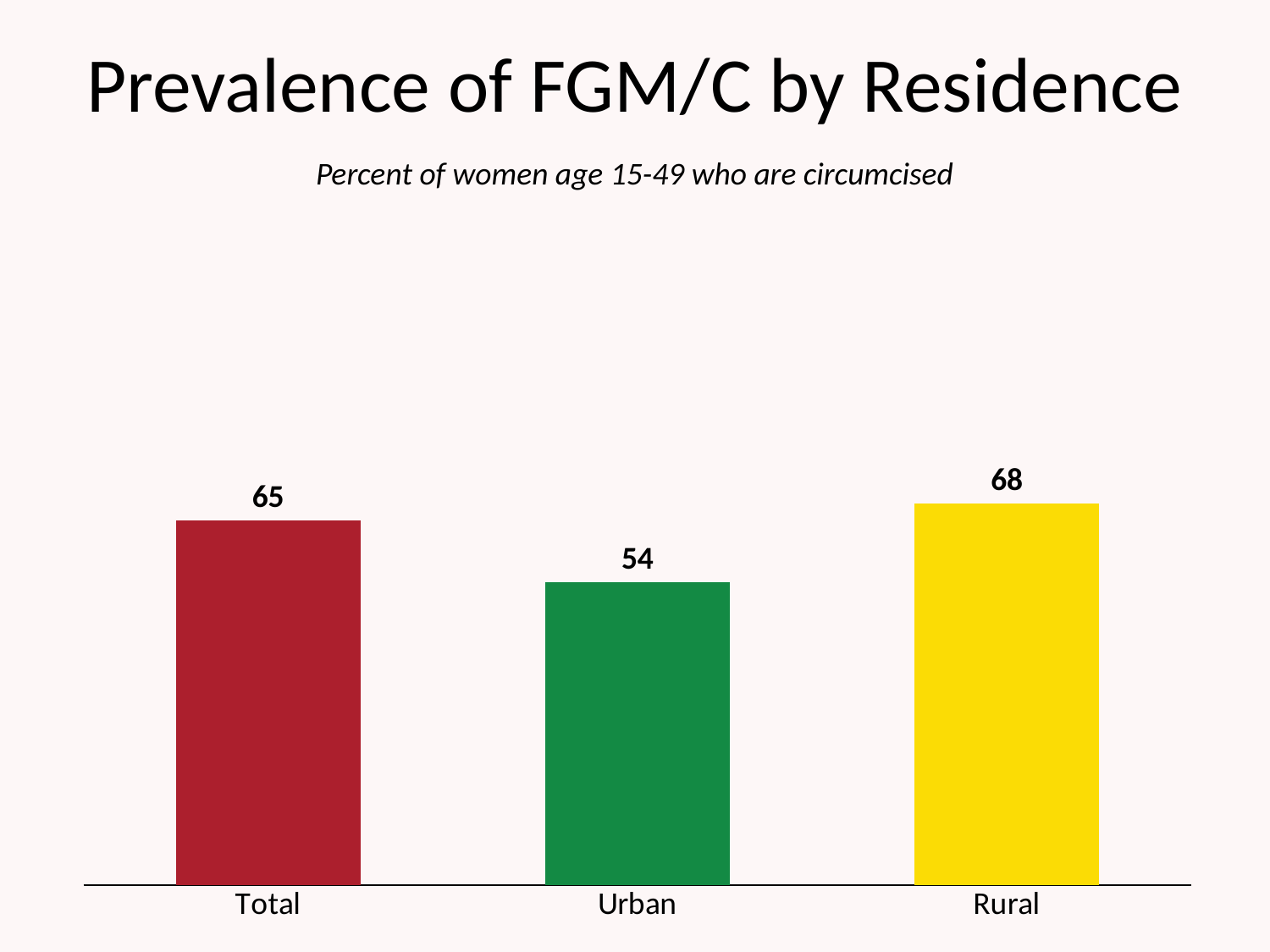

# Prevalence of FGM/C by Residence
Percent of women age 15-49 who are circumcised

### Chart

| Category | Series 1 |
|---|---|
| Total | 65.0 |
| Urban | 54.0 |
| Rural | 68.0 |